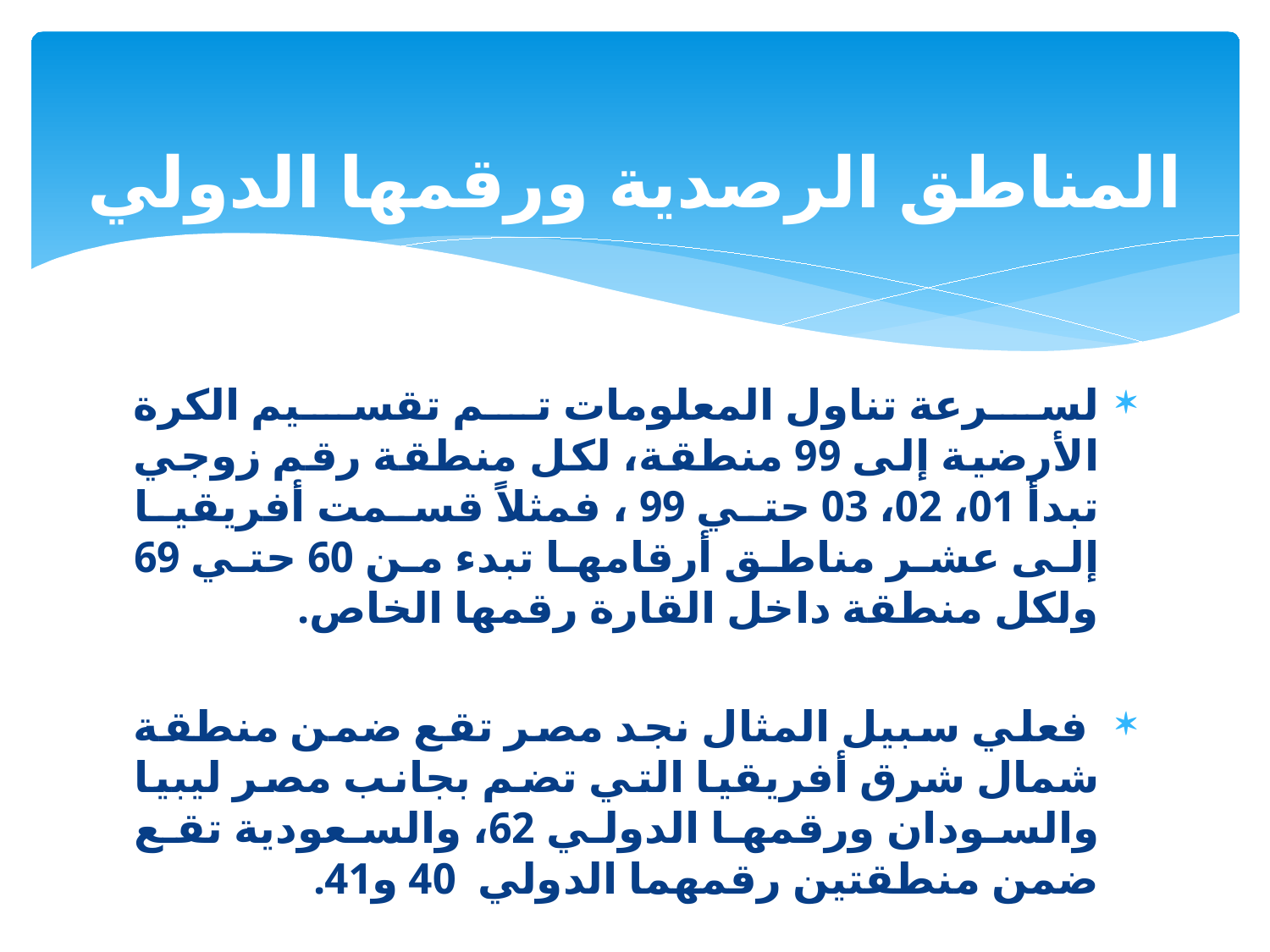

# المناطق الرصدية ورقمها الدولي
لسرعة تناول المعلومات تم تقسيم الكرة الأرضية إلى 99 منطقة، لكل منطقة رقم زوجي تبدأ 01، 02، 03 حتي 99 ، فمثلاً قسمت أفريقيا إلى عشر مناطق أرقامها تبدء من 60 حتي 69 ولكل منطقة داخل القارة رقمها الخاص.

 فعلي سبيل المثال نجد مصر تقع ضمن منطقة شمال شرق أفريقيا التي تضم بجانب مصر ليبيا والسودان ورقمها الدولي 62، والسعودية تقع ضمن منطقتين رقمهما الدولي  40 و41.